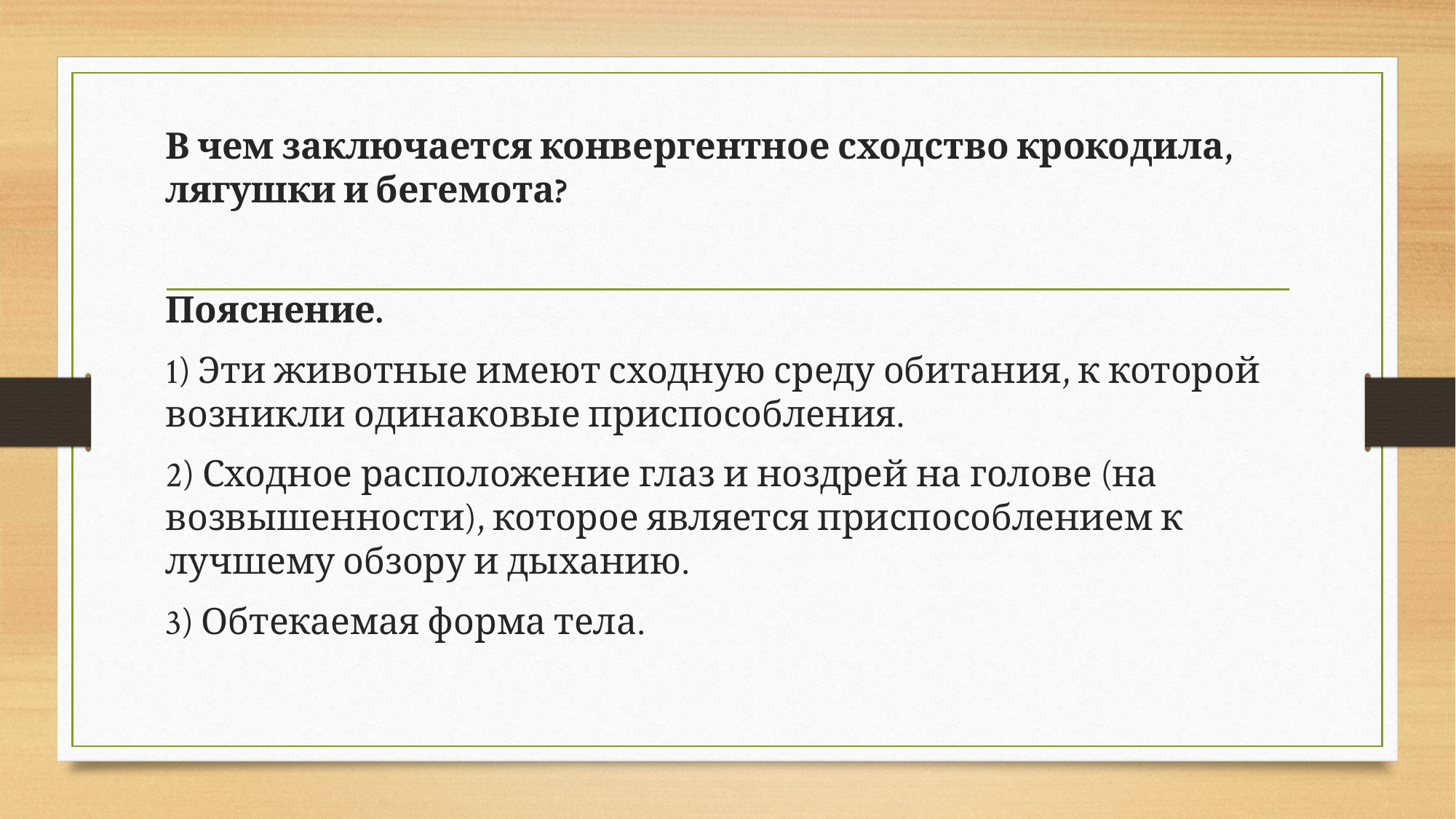

В чем заключается конвергентное сходство крокодила, лягушки и бегемота?

Пояснение.
1) Эти животные имеют сходную среду обитания, к которой возникли одинаковые приспособления.
2) Сходное расположение глаз и ноздрей на голове (на возвышенности), которое является приспособлением к лучшему обзору и дыханию.
3) Обтекаемая форма тела.

#